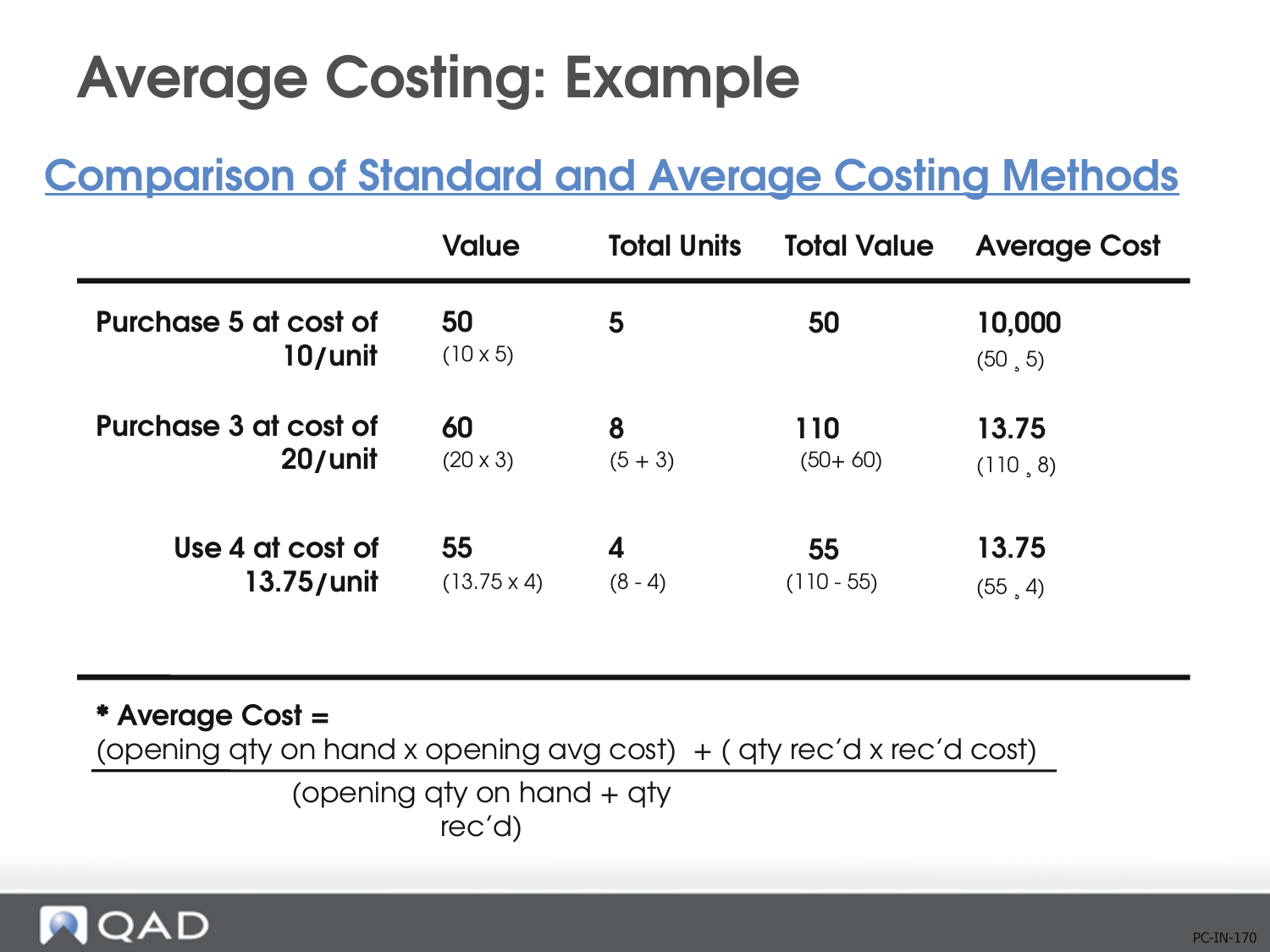

# Average Costing: Example
Comparison of Standard and Average Costing Methods
Value
Total Units
Total Value
Average Cost

Purchase 5 at cost of 10/unit
50
5
   50
10,000
(10 x 5)
(50 ¸ 5)
Purchase 3 at cost of 20/unit
60
8
 110
13.75
(20 x 3)
(5 + 3)
(50+ 60)
(110 ¸ 8)
Use 4 at cost of 13.75/unit
55
4
13.75
   55
(13.75 x 4)
(8 - 4)
(110 - 55)
(55 ¸ 4)

* Average Cost =
(opening qty on hand x opening avg cost)  + ( qty rec’d x rec’d cost)
(opening qty on hand + qty rec’d)

PC-IN-170